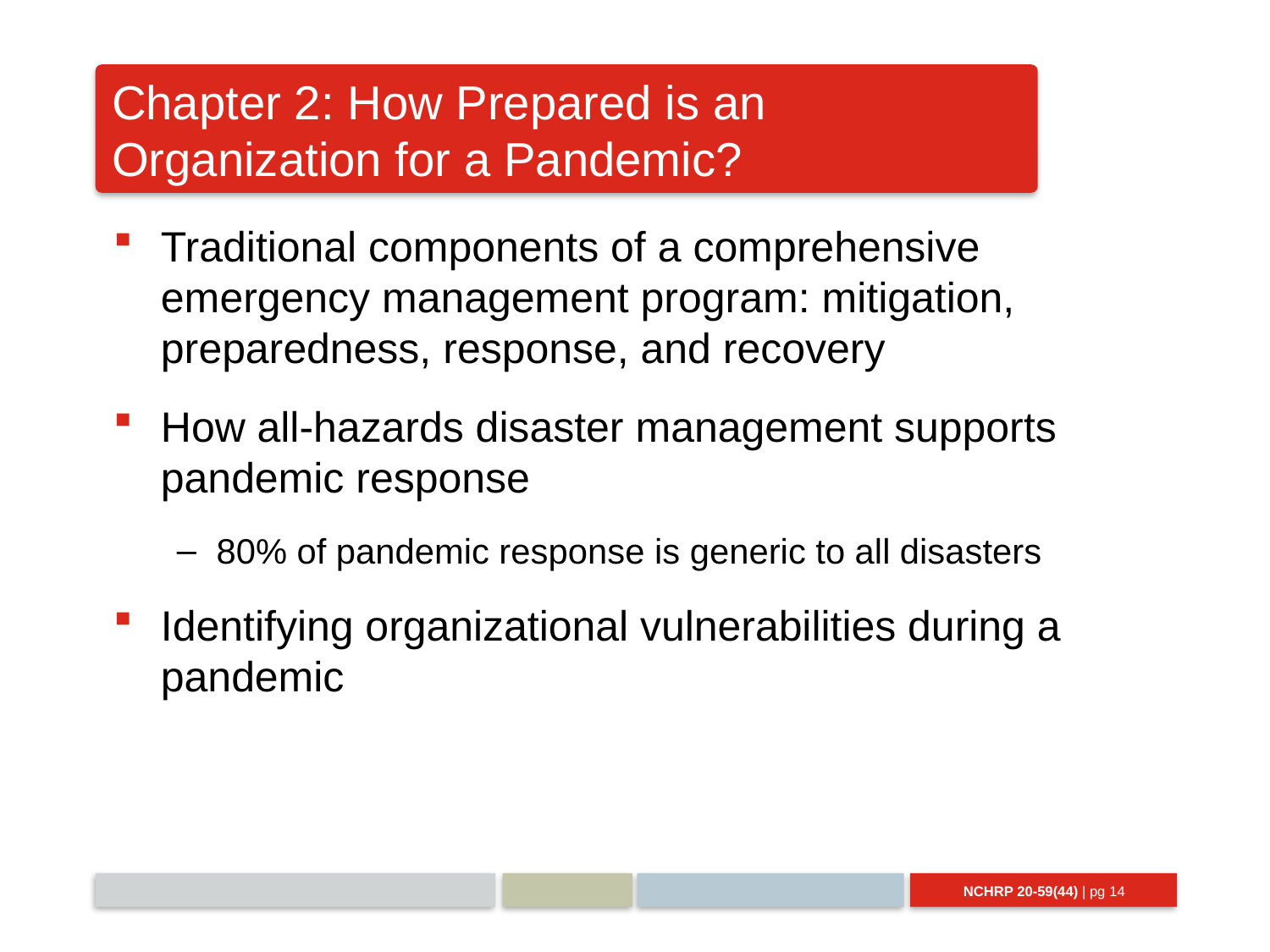

# Chapter 2: How Prepared is an Organization for a Pandemic?
Traditional components of a comprehensive emergency management program: mitigation, preparedness, response, and recovery
How all-hazards disaster management supports pandemic response
80% of pandemic response is generic to all disasters
Identifying organizational vulnerabilities during a pandemic